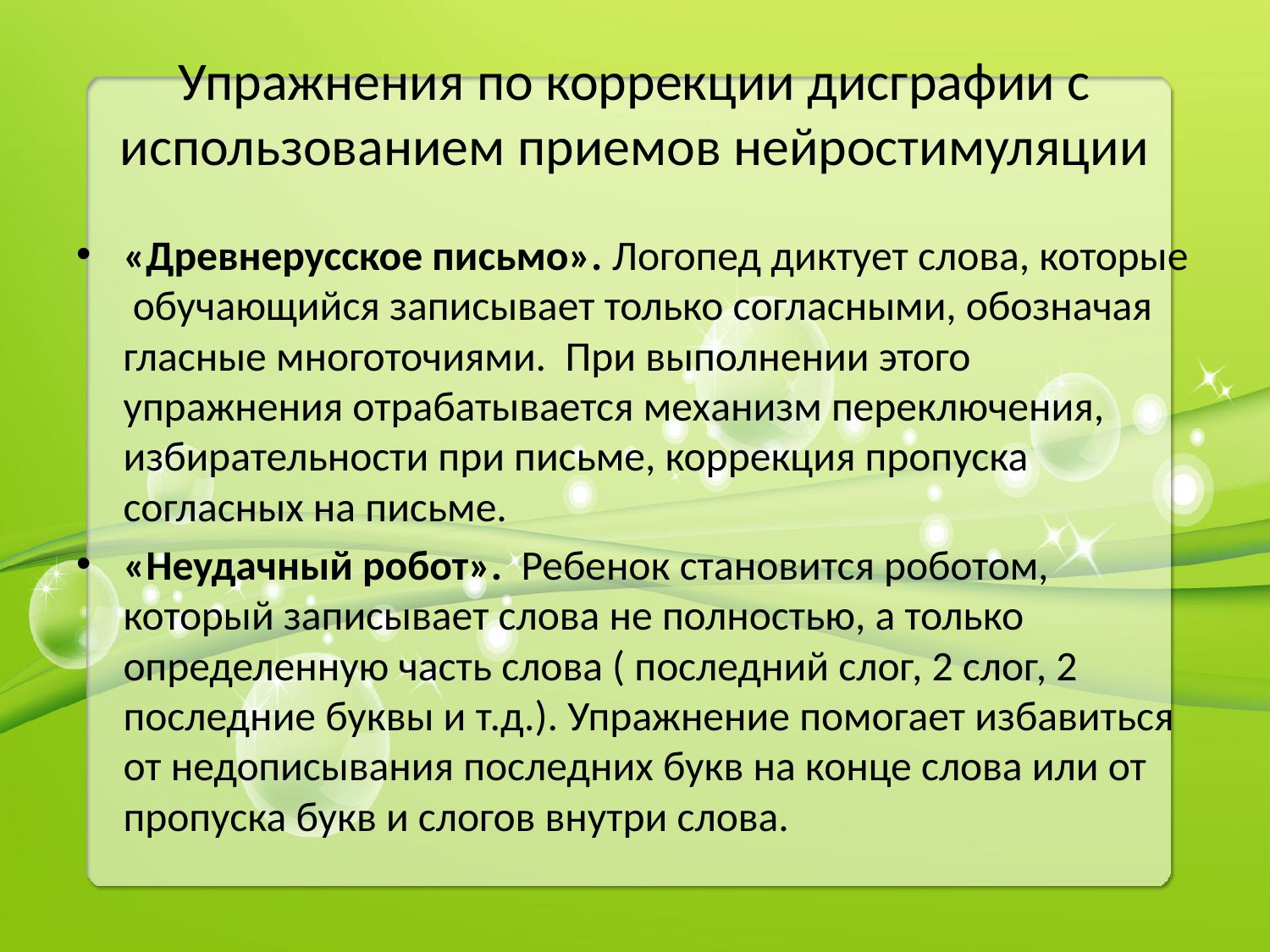

# Упражнения по коррекции дисграфии с использованием приемов нейростимуляции
«Древнерусское письмо». Логопед диктует слова, которые  обучающийся записывает только согласными, обозначая гласные многоточиями.  При выполнении этого упражнения отрабатывается механизм переключения, избирательности при письме, коррекция пропуска согласных на письме.
«Неудачный робот».  Ребенок становится роботом, который записывает слова не полностью, а только определенную часть слова ( последний слог, 2 слог, 2 последние буквы и т.д.). Упражнение помогает избавиться от недописывания последних букв на конце слова или от пропуска букв и слогов внутри слова.